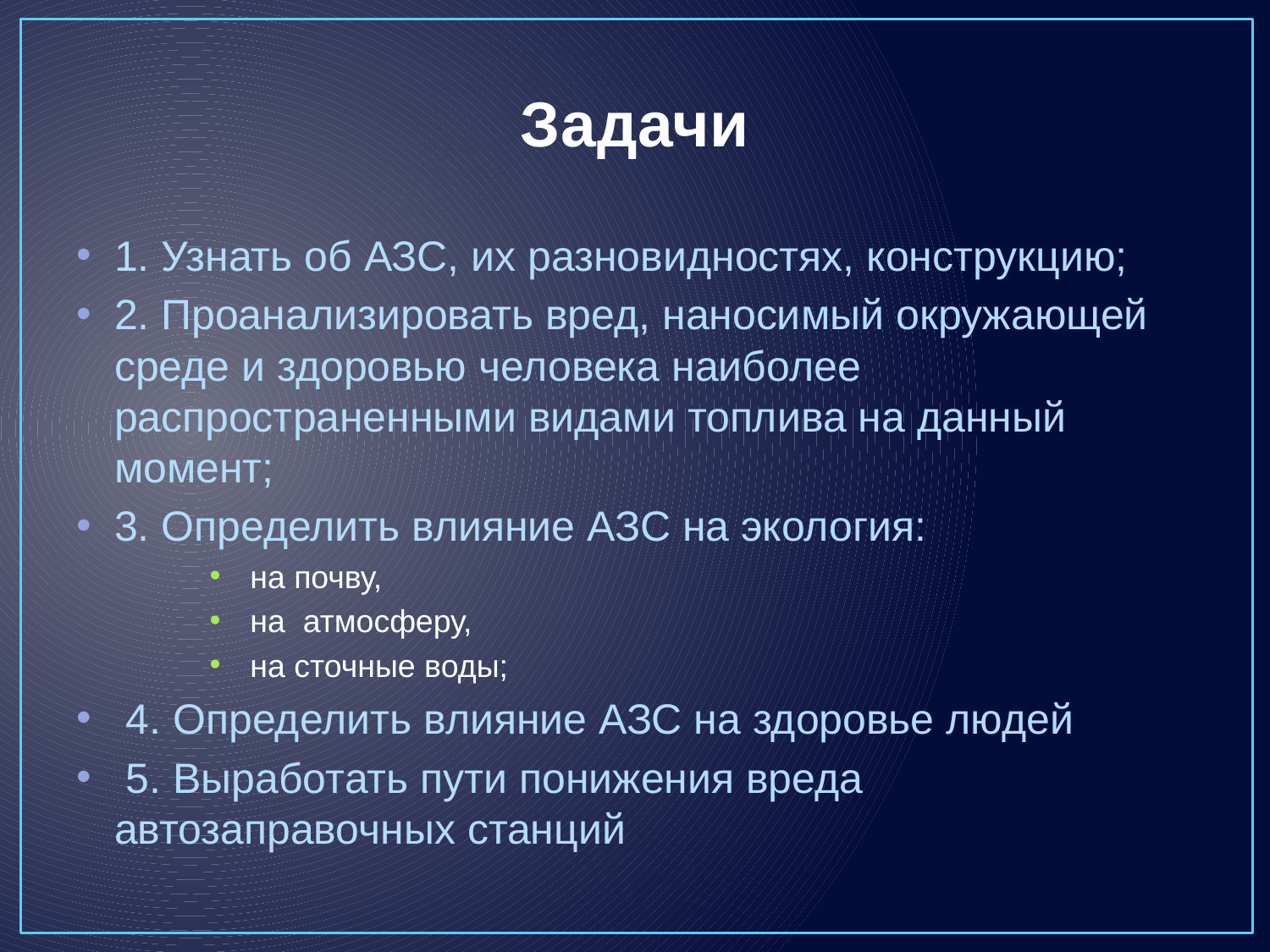

# Задачи
1. Узнать об АЗС, их разновидностях, конструкцию;
2. Проанализировать вред, наносимый окружающей среде и здоровью человека наиболее распространенными видами топлива на данный момент;
3. Определить влияние АЗС на экология:
 на почву,
 на  атмосферу,
 на сточные воды;
 4. Определить влияние АЗС на здоровье людей
 5. Выработать пути понижения вреда автозаправочных станций